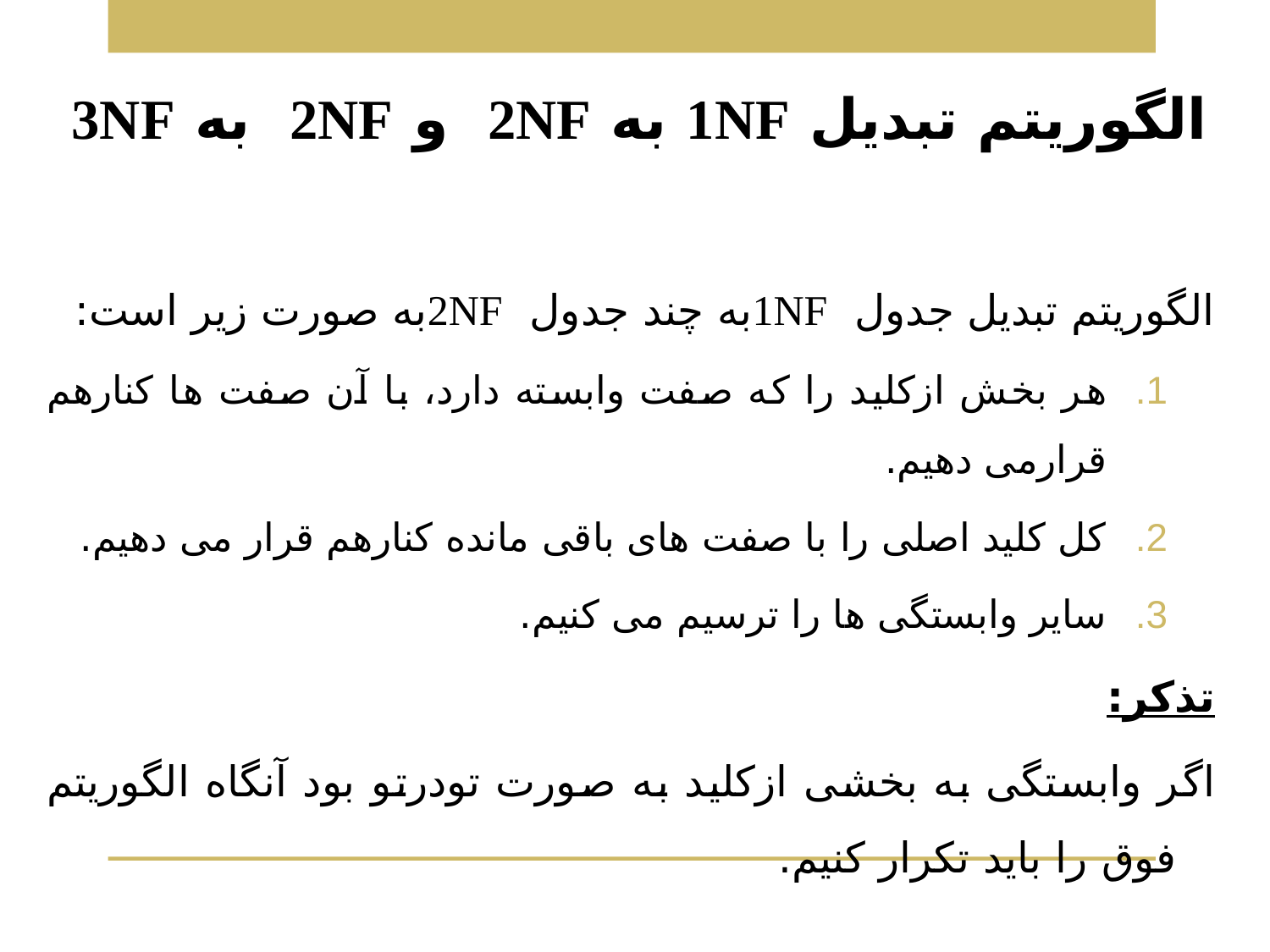

الگوریتم تبدیل 1NF به 2NF  و 2NF  به 3NF

الگوریتم تبدیل جدول  1NFبه چند جدول  2NFبه صورت زیر است:
هر بخش ازکلید را که صفت وابسته دارد، با آن صفت ها کنارهم قرارمی دهیم.
کل کلید اصلی را با صفت های باقی مانده کنارهم قرار می دهیم.
سایر وابستگی ها را ترسیم می کنیم.
تذکر:
اگر وابستگی به بخشی ازکلید به صورت تودرتو بود آنگاه الگوریتم فوق را باید تکرار کنیم.